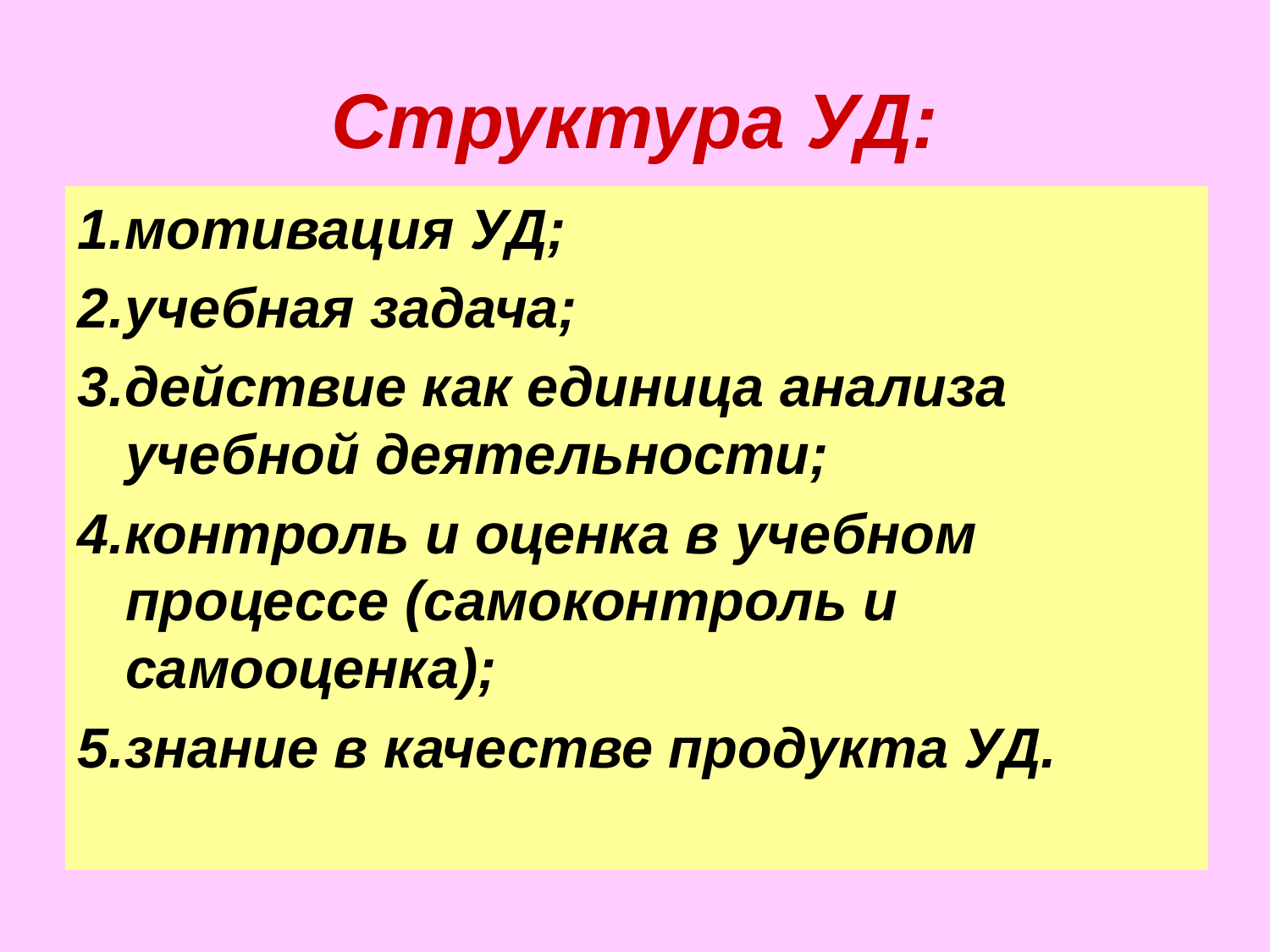

# Структура УД:
1.мотивация УД;
2.учебная задача;
3.действие как единица анализа учебной деятельности;
4.контроль и оценка в учебном процессе (самоконтроль и самооценка);
5.знание в качестве продукта УД.